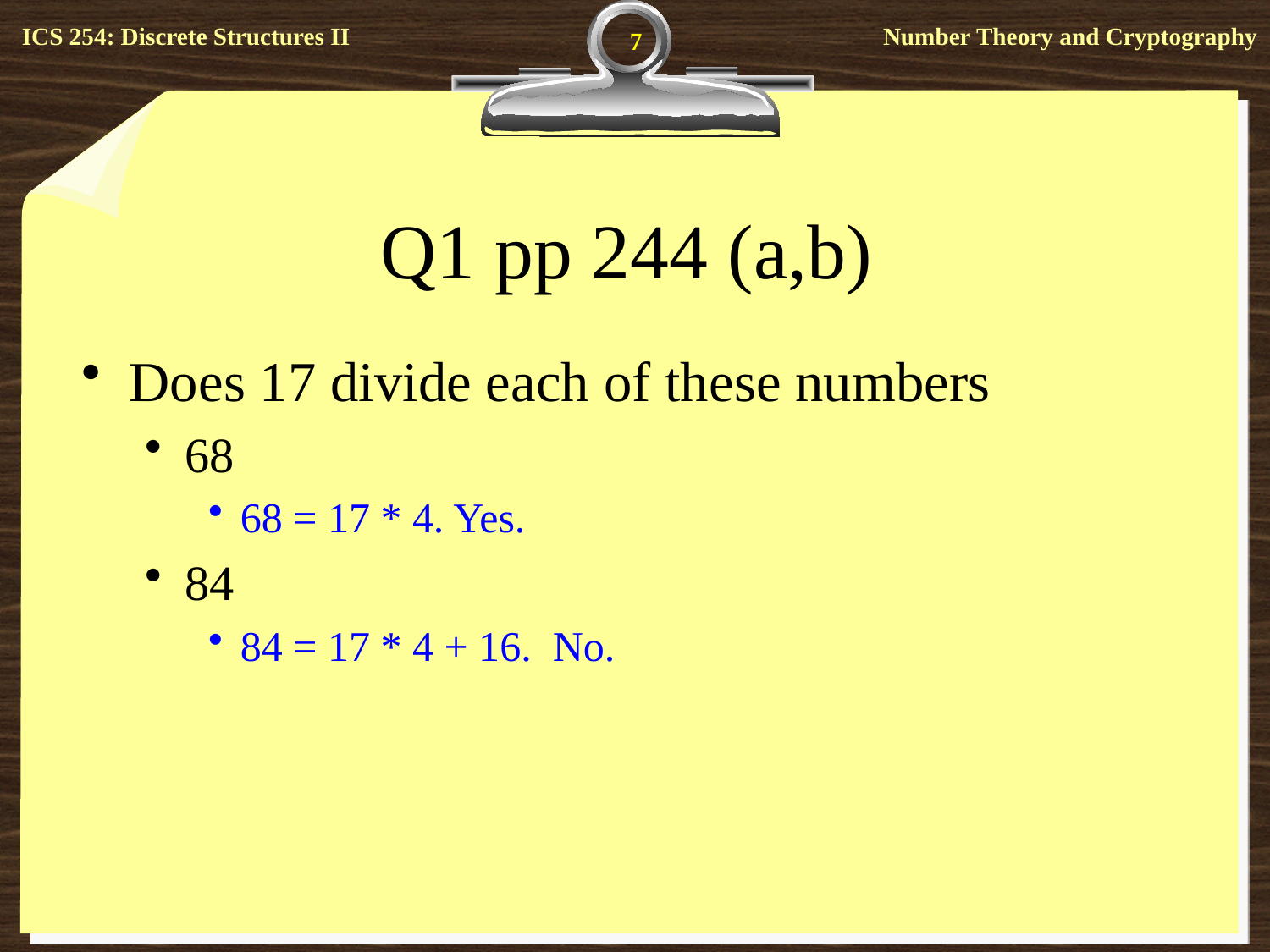

7
# Q1 pp 244 (a,b)
Does 17 divide each of these numbers
68
68 = 17 * 4. Yes.
84
84 = 17 * 4 + 16.  No.